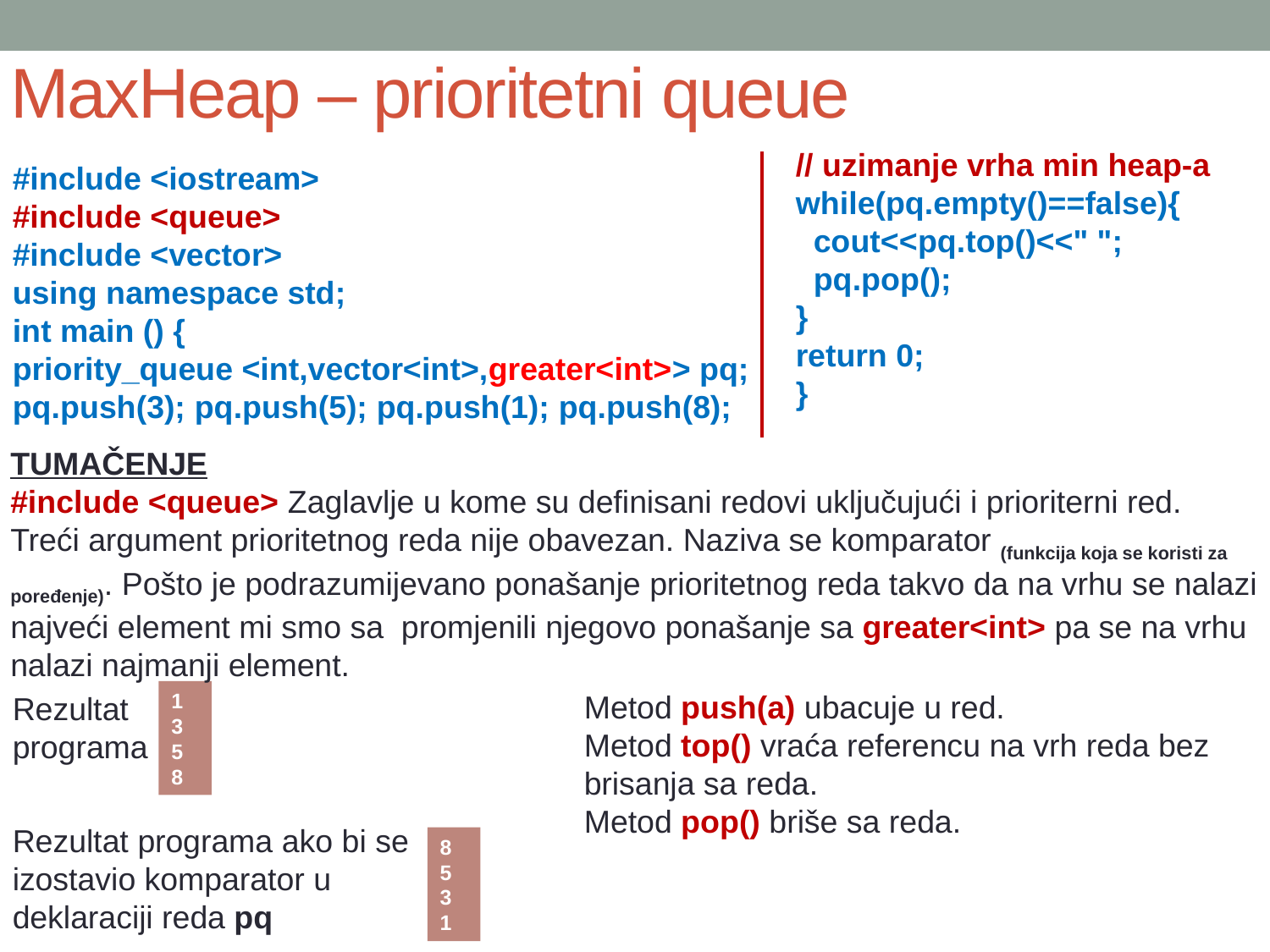

MaxHeap – prioritetni queue
// uzimanje vrha min heap-a
while(pq.empty()==false){
  cout<<pq.top()<<" ";
  pq.pop();
}
return 0;
}
#include <iostream>
#include <queue>
#include <vector>
using namespace std;
int main () {
priority_queue <int,vector<int>,greater<int>> pq;
pq.push(3); pq.push(5); pq.push(1); pq.push(8);
TUMAČENJE
#include <queue> Zaglavlje u kome su definisani redovi uključujući i prioriterni red.
Treći argument prioritetnog reda nije obavezan. Naziva se komparator (funkcija koja se koristi za poređenje). Pošto je podrazumijevano ponašanje prioritetnog reda takvo da na vrhu se nalazi najveći element mi smo sa  promjenili njegovo ponašanje sa greater<int> pa se na vrhu nalazi najmanji element.
1
3
5
8
Metod push(a) ubacuje u red.
Metod top() vraća referencu na vrh reda bez brisanja sa reda.
Metod pop() briše sa reda.
Rezultat
programa
Rezultat programa ako bi se izostavio komparator u deklaraciji reda pq
8
5
3
1